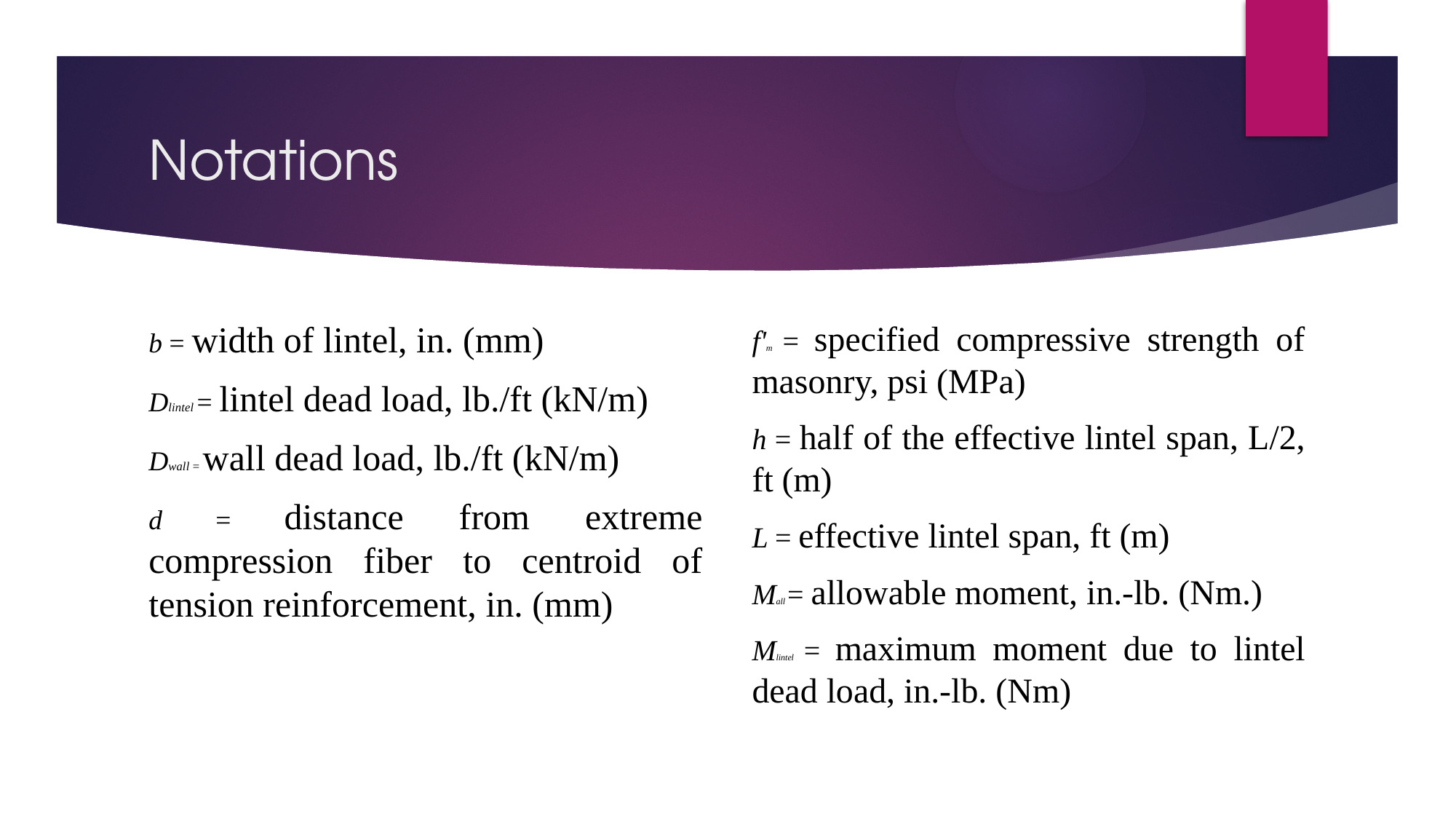

# Notations
b = width of lintel, in. (mm)
Dlintel = lintel dead load, lb./ft (kN/m)
Dwall = wall dead load, lb./ft (kN/m)
d = distance from extreme compression fiber to centroid of tension reinforcement, in. (mm)
f'm = specified compressive strength of masonry, psi (MPa)
h = half of the effective lintel span, L/2, ft (m)
L = effective lintel span, ft (m)
Mall = allowable moment, in.-lb. (Nm.)
Mlintel = maximum moment due to lintel dead load, in.-lb. (Nm)